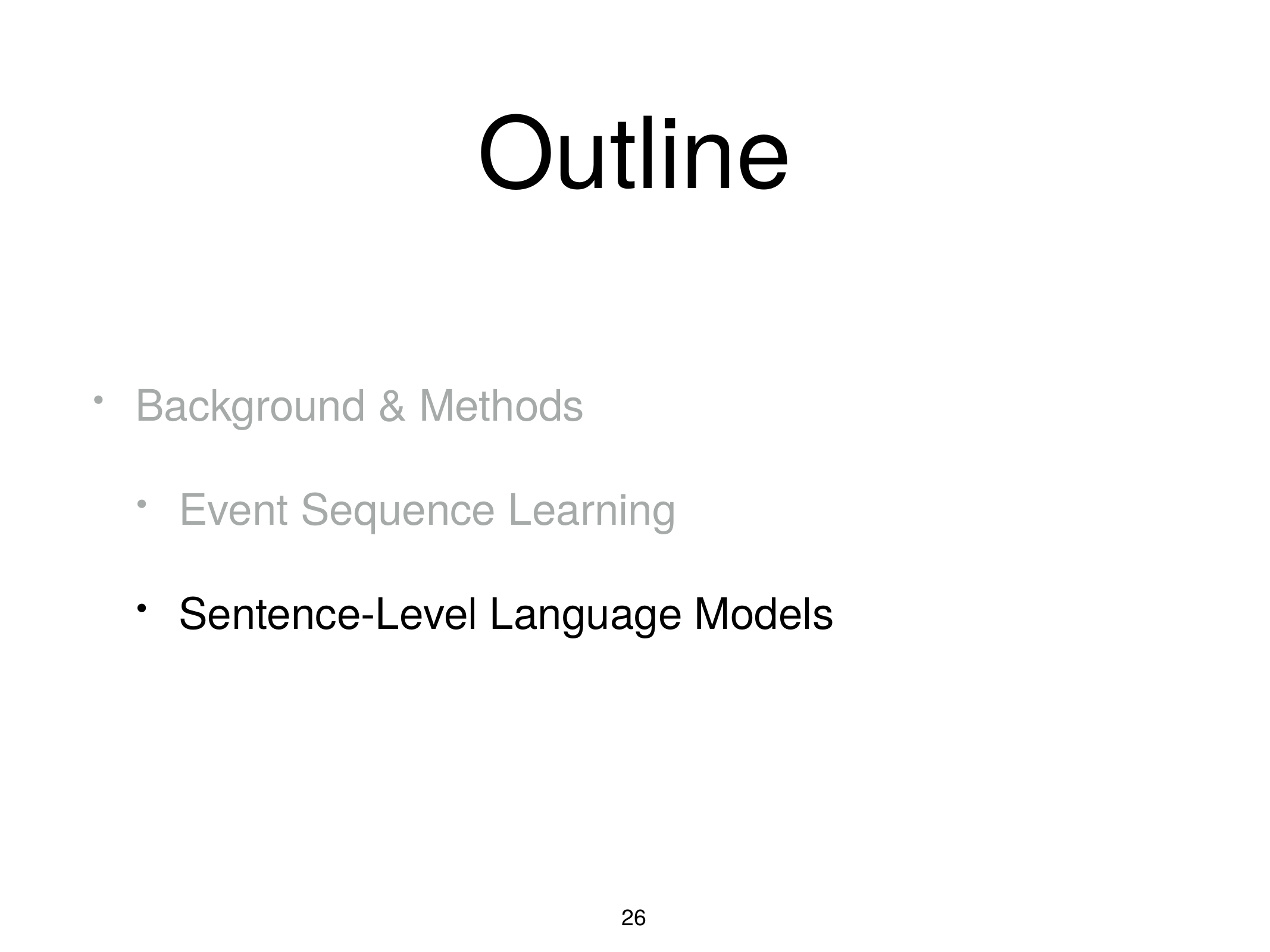

# Outline
Background & Methods
Event Sequence Learning
Sentence-Level Language Models
26